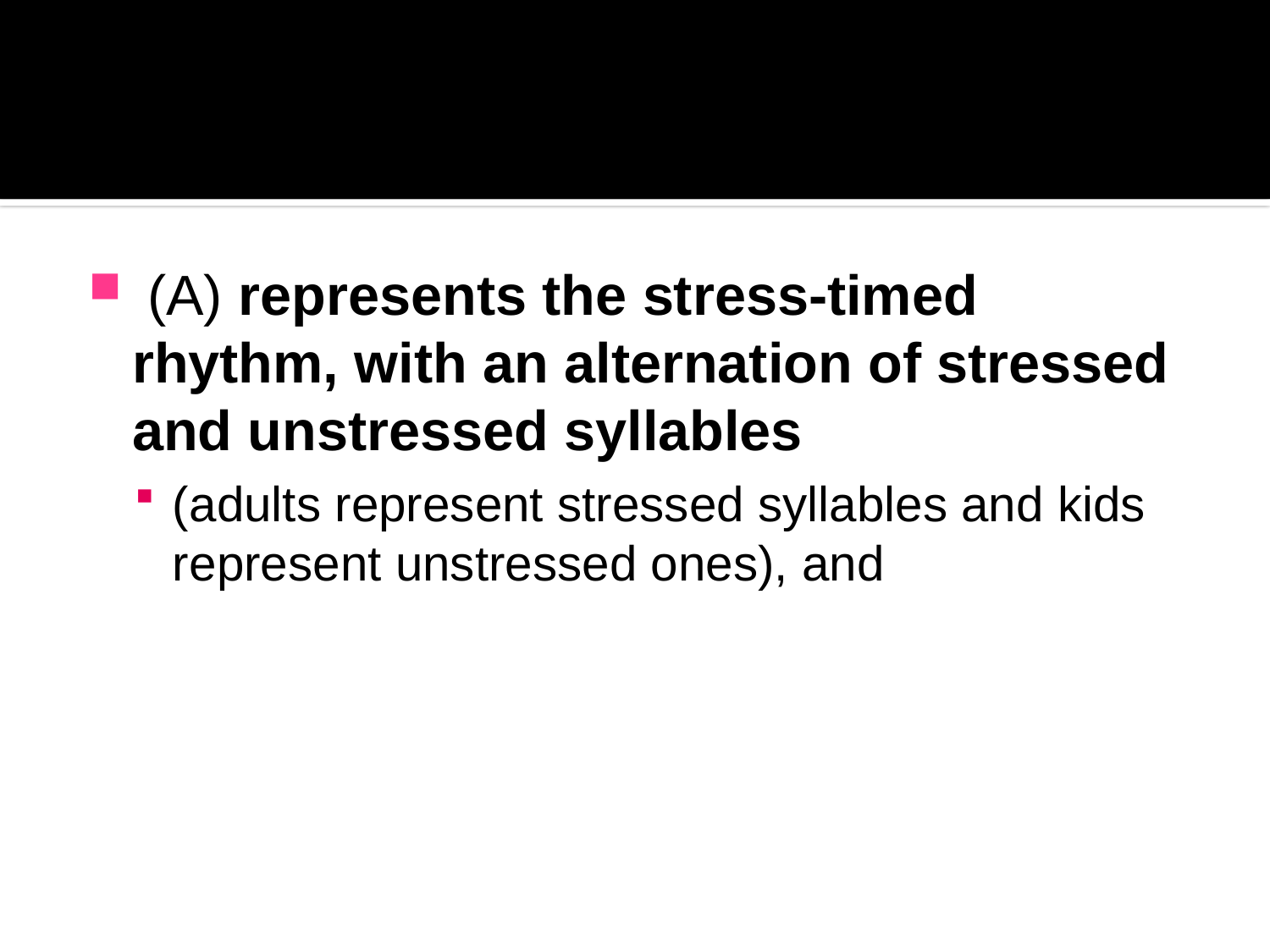

#
 (A) represents the stress-timed rhythm, with an alternation of stressed and unstressed syllables
(adults represent stressed syllables and kids represent unstressed ones), and